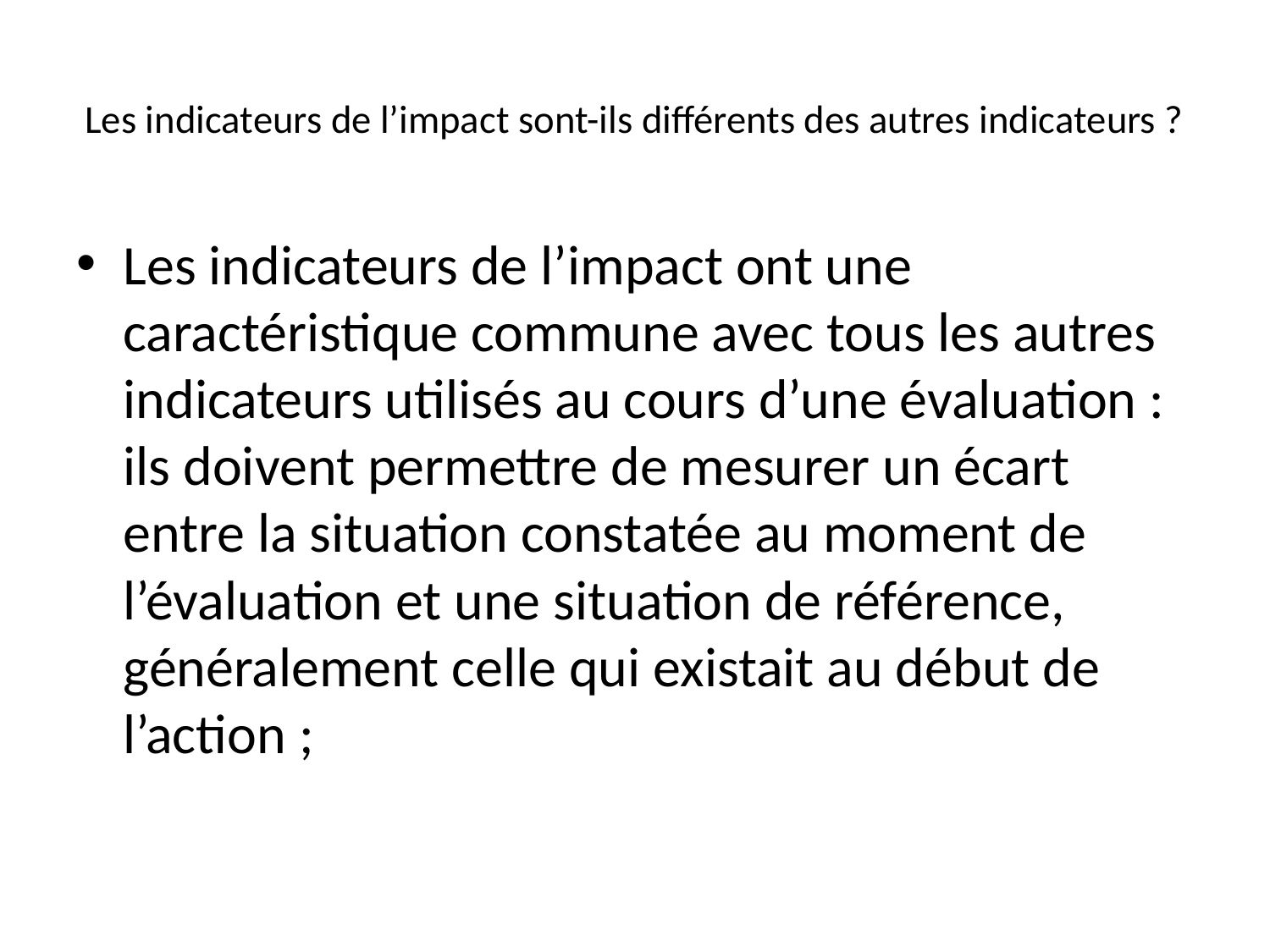

# Les indicateurs de l’impact sont-ils différents des autres indicateurs ?
Les indicateurs de l’impact ont une caractéristique commune avec tous les autres indicateurs utilisés au cours d’une évaluation : ils doivent permettre de mesurer un écart entre la situation constatée au moment de l’évaluation et une situation de référence, généralement celle qui existait au début de l’action ;